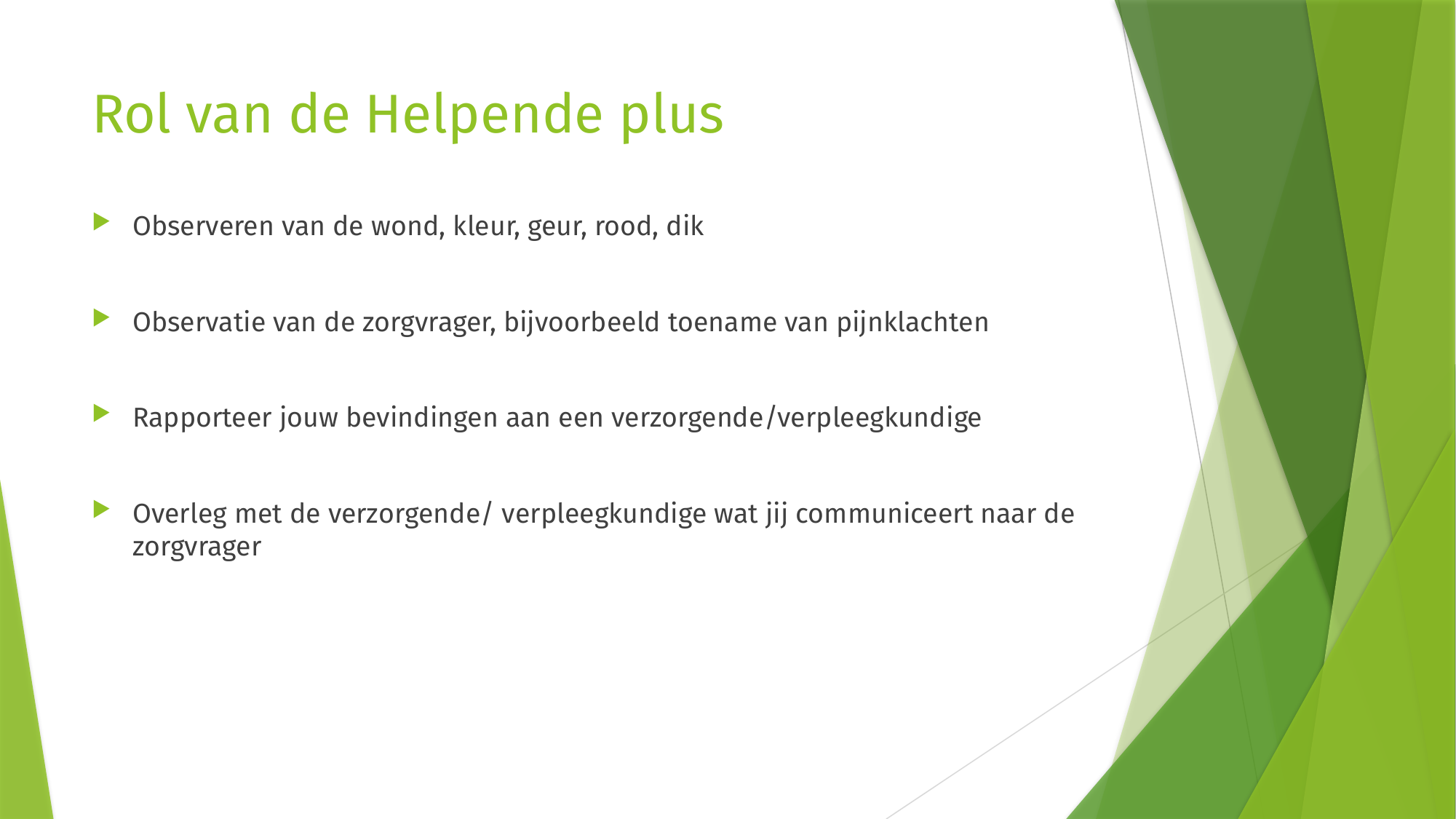

# Rol van de Helpende plus
Observeren van de wond, kleur, geur, rood, dik

Observatie van de zorgvrager, bijvoorbeeld toename van pijnklachten

Rapporteer jouw bevindingen aan een verzorgende/verpleegkundige

Overleg met de verzorgende/ verpleegkundige wat jij communiceert naar de zorgvrager